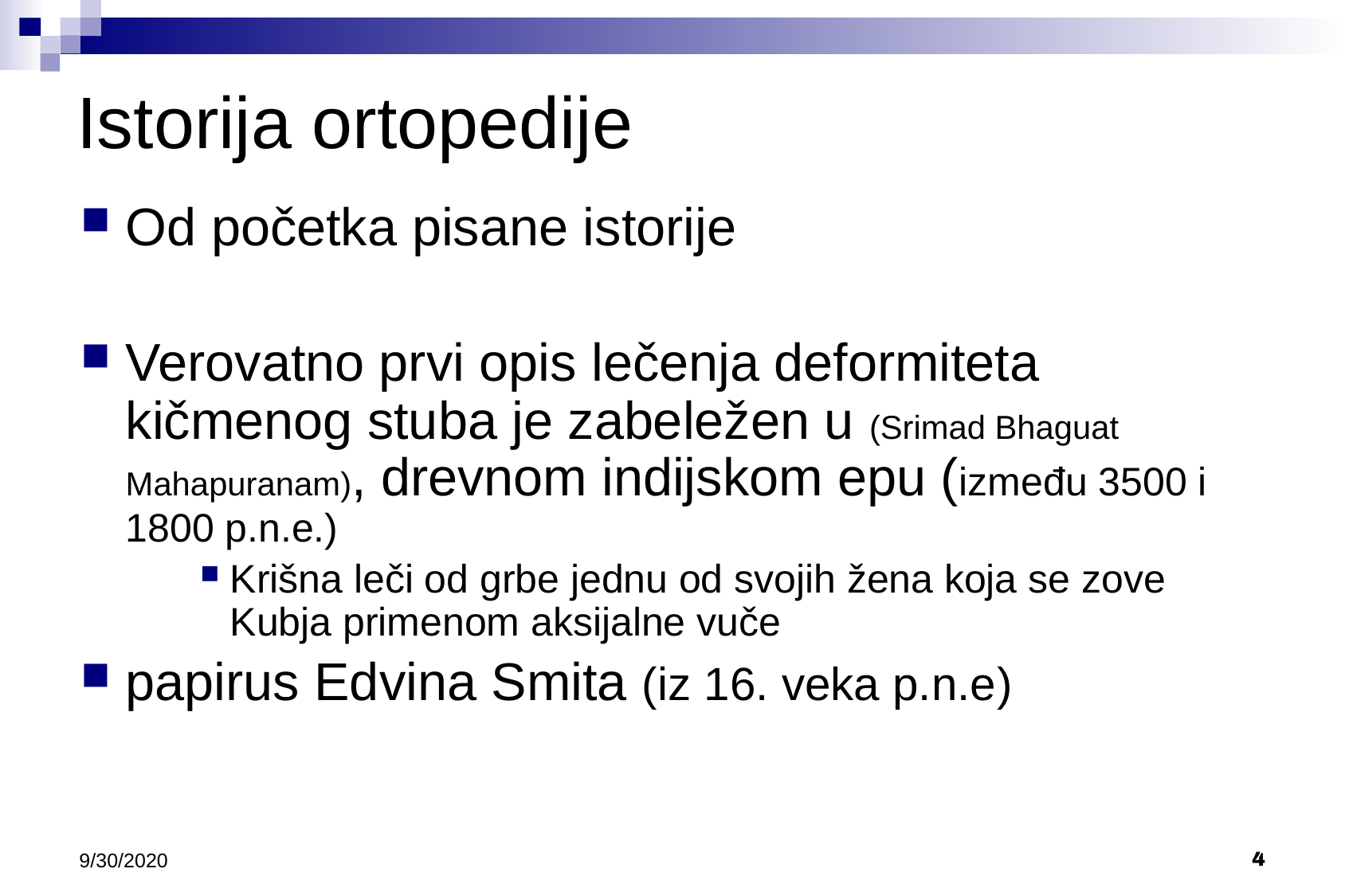

# Istorija ortopedije
Od početka pisane istorije

Verovatno prvi opis lečenja deformiteta kičmenog stuba je zabeležen u (Srimad Bhaguat Mahapuranam), drevnom indijskom epu (između 3500 i 1800 p.n.e.)
Krišna leči od grbe jednu od svojih žena koja se zove Kubja primenom aksijalne vuče
papirus Edvina Smita (iz 16. veka p.n.e)
9/30/2020
4